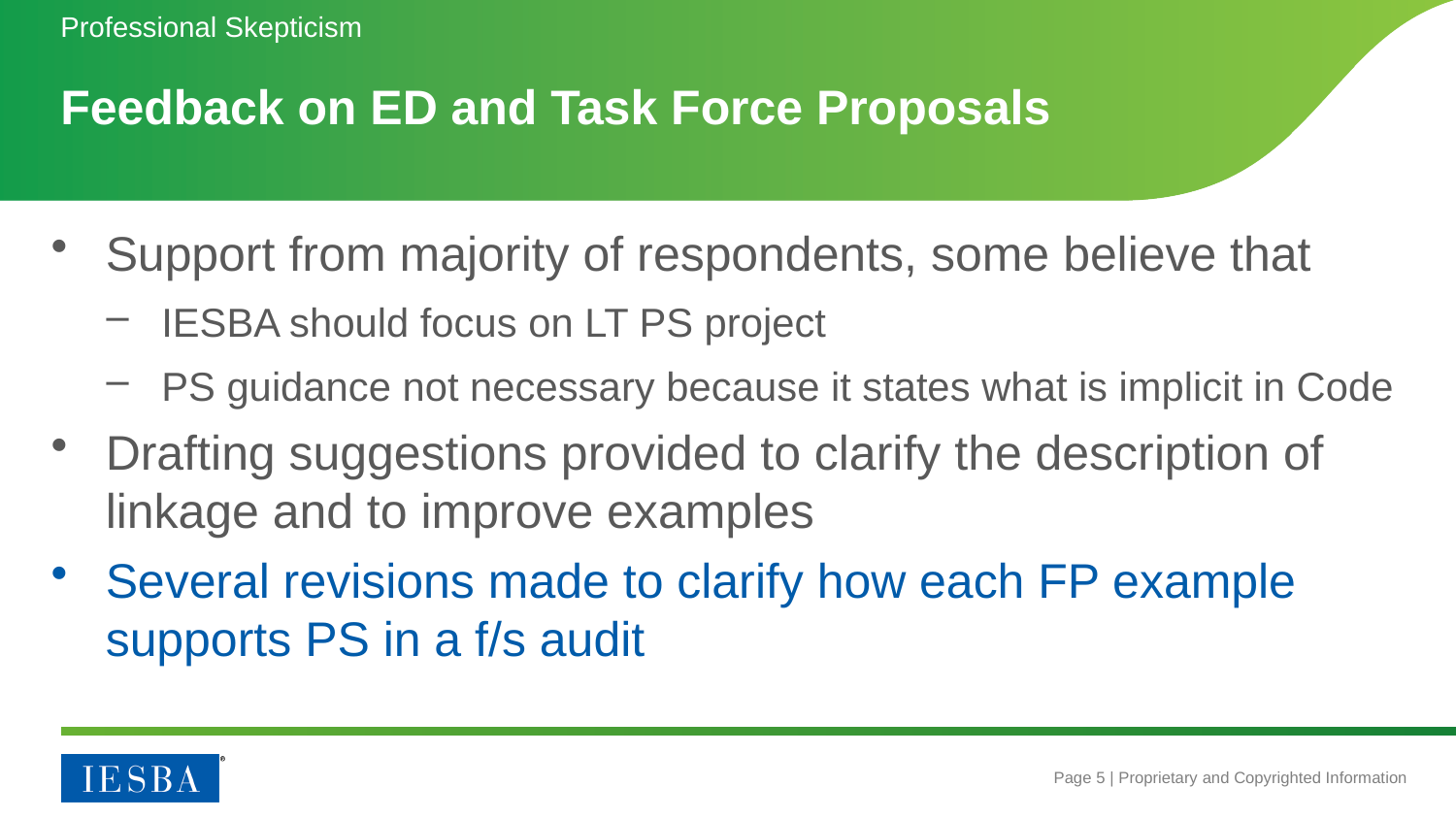

Professional Skepticism
# Feedback on ED and Task Force Proposals
Support from majority of respondents, some believe that
IESBA should focus on LT PS project
PS guidance not necessary because it states what is implicit in Code
Drafting suggestions provided to clarify the description of linkage and to improve examples
Several revisions made to clarify how each FP example supports PS in a f/s audit